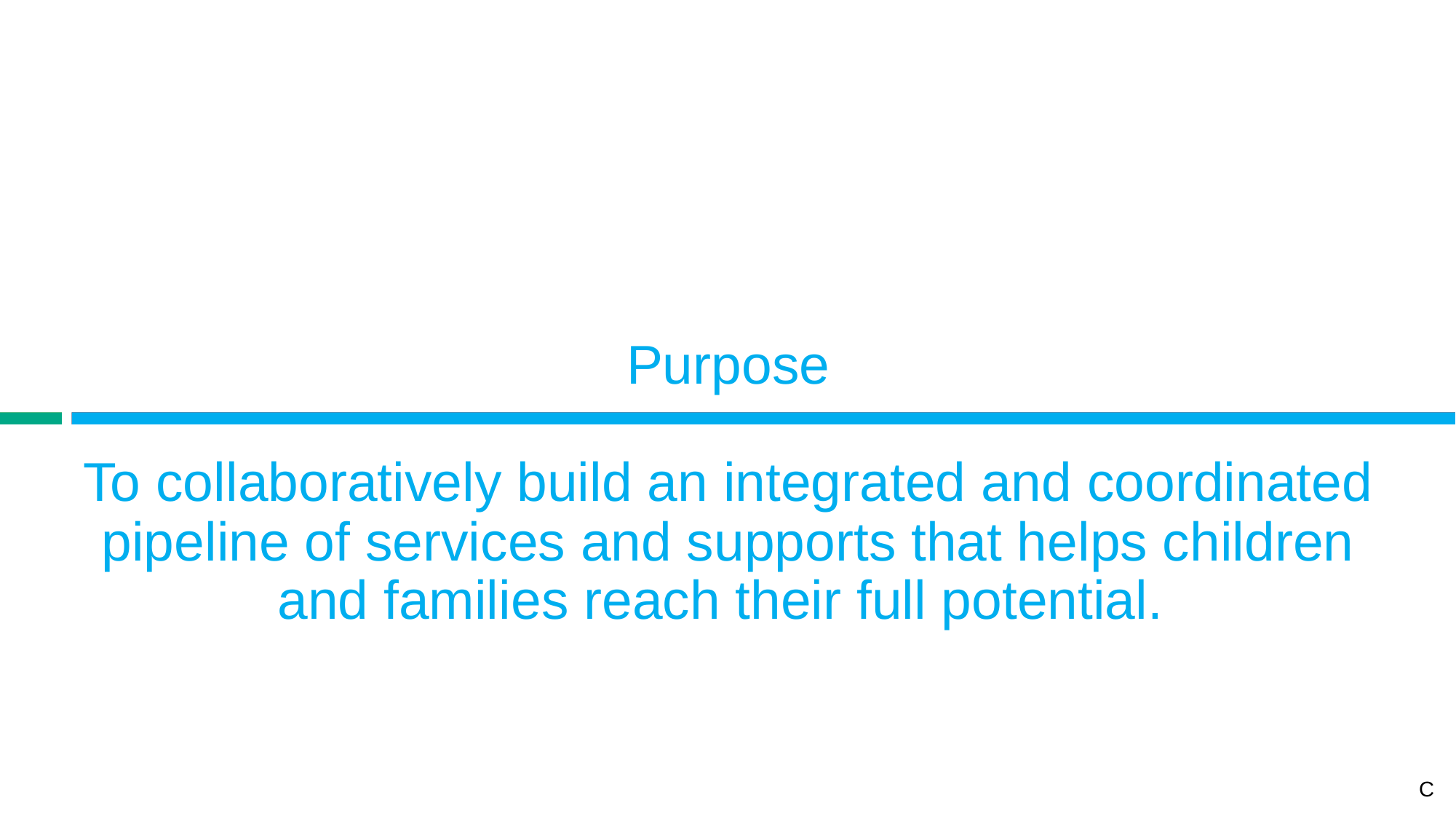

# Purpose

To collaboratively build an integrated and coordinated pipeline of services and supports that helps children and families reach their full potential.
C